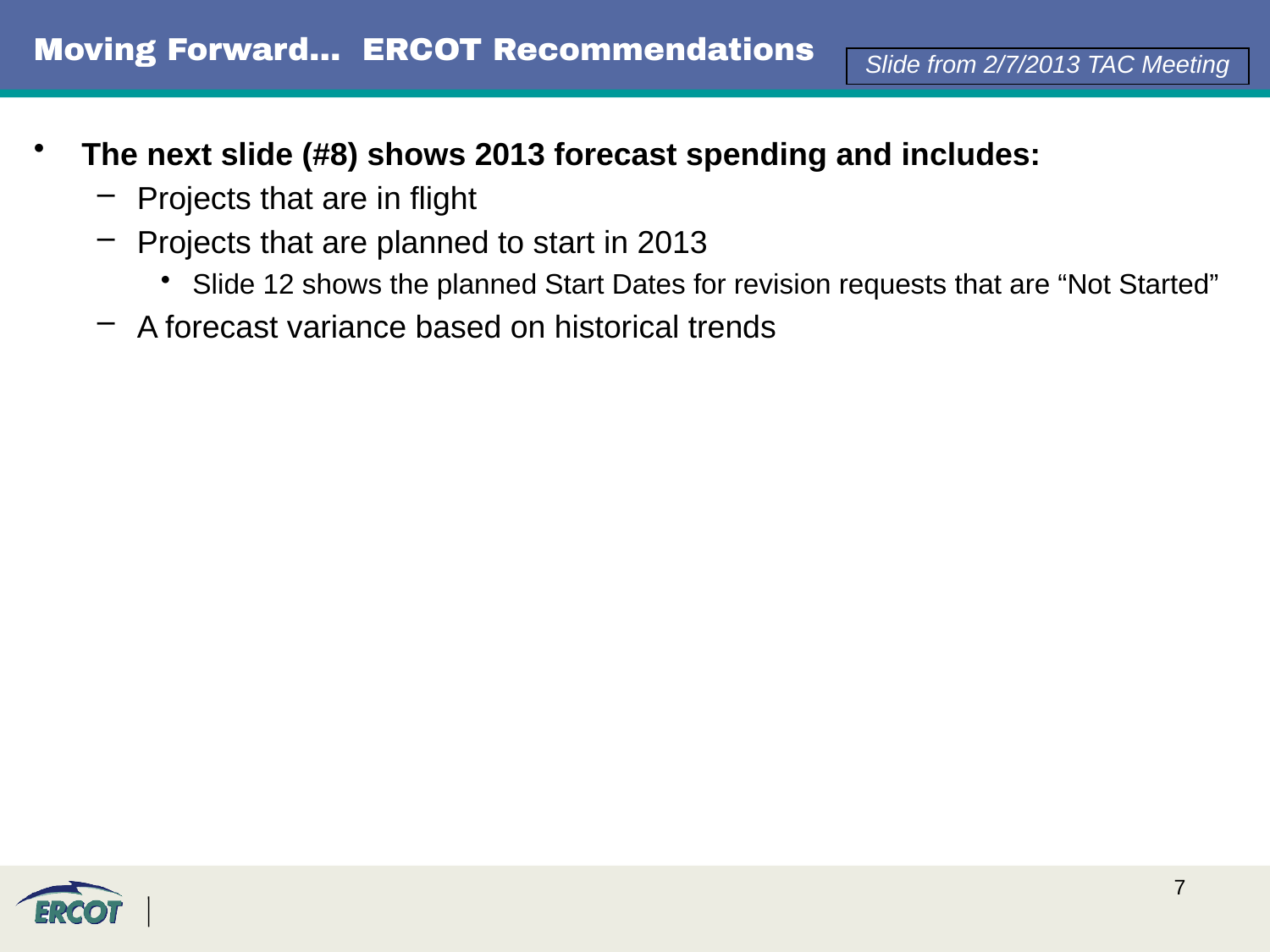

# Moving Forward…  ERCOT Recommendations
Slide from 2/7/2013 TAC Meeting
The next slide (#8) shows 2013 forecast spending and includes:
Projects that are in flight
Projects that are planned to start in 2013
Slide 12 shows the planned Start Dates for revision requests that are “Not Started”
A forecast variance based on historical trends